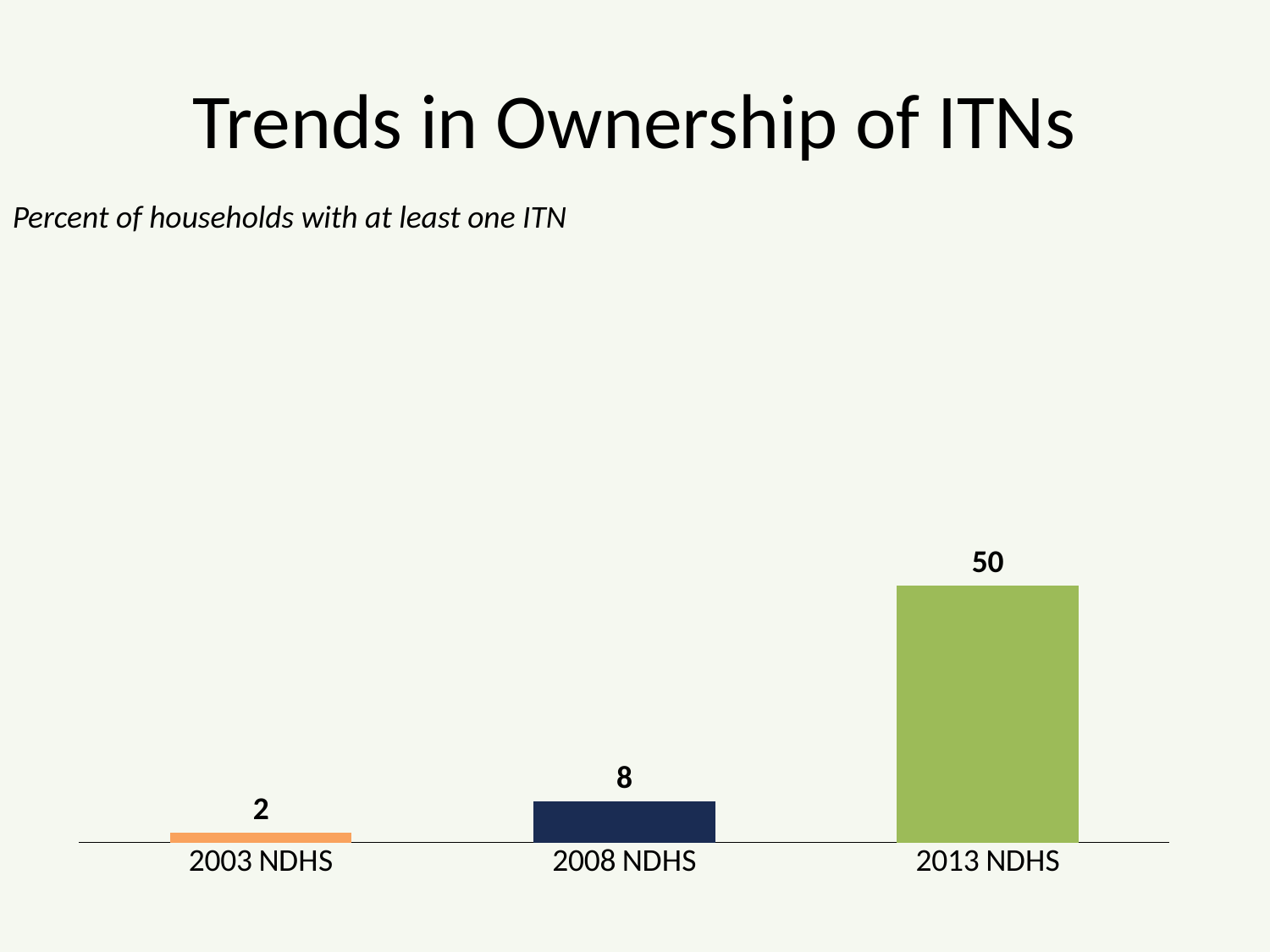

# Trends in Ownership of ITNs
Percent of households with at least one ITN

### Chart

| Category | At least one ITN |
|---|---|
| 2003 NDHS | 2.0 |
| 2008 NDHS | 8.0 |
| 2013 NDHS | 50.0 |